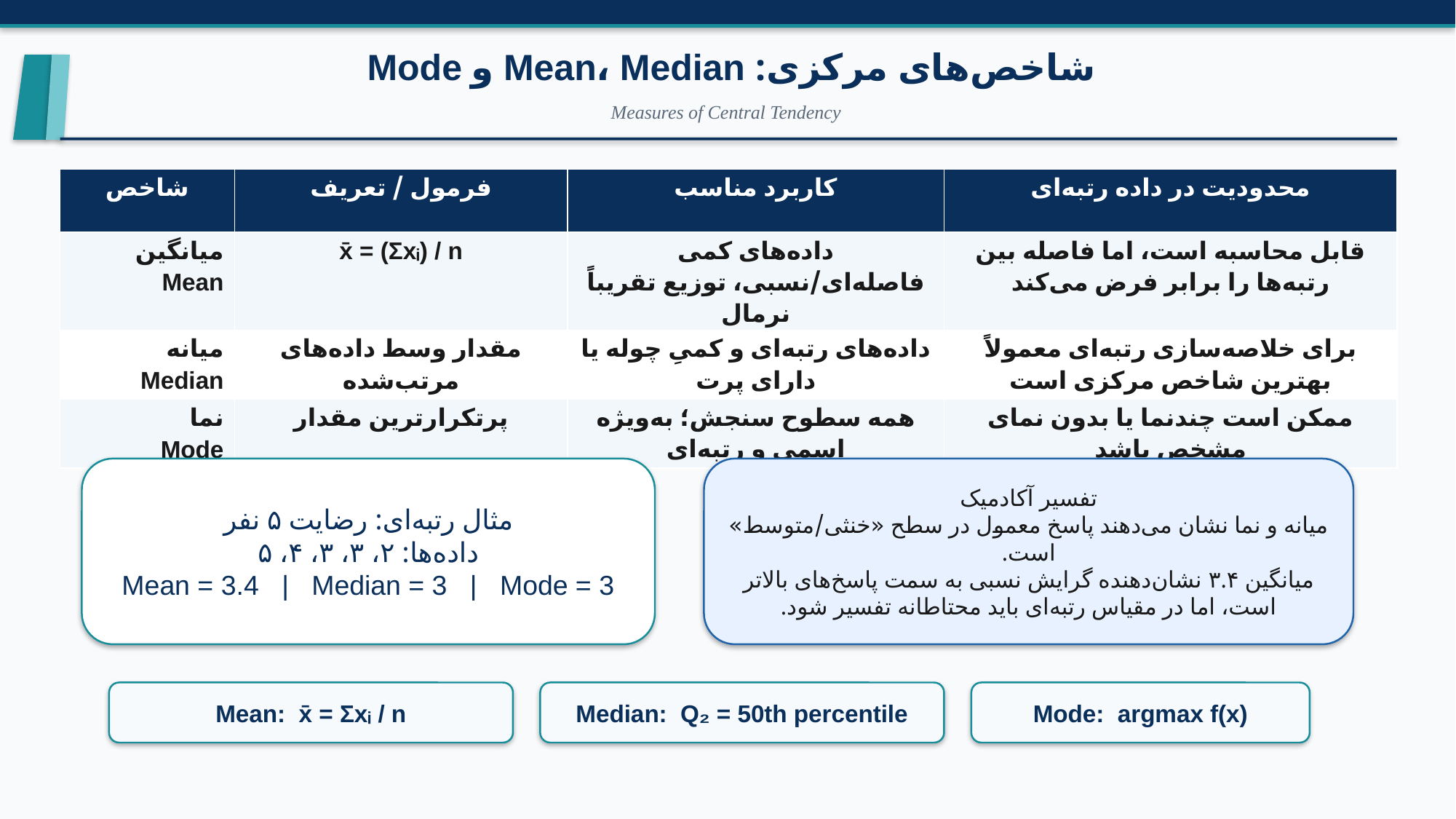

شاخص‌های مرکزی: Mean، Median و Mode

Measures of Central Tendency

| شاخص | فرمول / تعریف | کاربرد مناسب | محدودیت در داده رتبه‌ای |
| --- | --- | --- | --- |
| میانگین Mean | x̄ = (Σxᵢ) / n | داده‌های کمی فاصله‌ای/نسبی، توزیع تقریباً نرمال | قابل محاسبه است، اما فاصله بین رتبه‌ها را برابر فرض می‌کند |
| میانه Median | مقدار وسط داده‌های مرتب‌شده | داده‌های رتبه‌ای و کمیِ چوله یا دارای پرت | برای خلاصه‌سازی رتبه‌ای معمولاً بهترین شاخص مرکزی است |
| نما Mode | پرتکرارترین مقدار | همه سطوح سنجش؛ به‌ویژه اسمی و رتبه‌ای | ممکن است چندنما یا بدون نمای مشخص باشد |
مثال رتبه‌ای: رضایت ۵ نفر
داده‌ها: ۲، ۳، ۳، ۴، ۵
Mean = 3.4   |   Median = 3   |   Mode = 3
تفسیر آکادمیک
میانه و نما نشان می‌دهند پاسخ معمول در سطح «خنثی/متوسط» است.
میانگین ۳.۴ نشان‌دهنده گرایش نسبی به سمت پاسخ‌های بالاتر است، اما در مقیاس رتبه‌ای باید محتاطانه تفسیر شود.
Mean:  x̄ = Σxᵢ / n
Median:  Q₂ = 50th percentile
Mode:  argmax f(x)